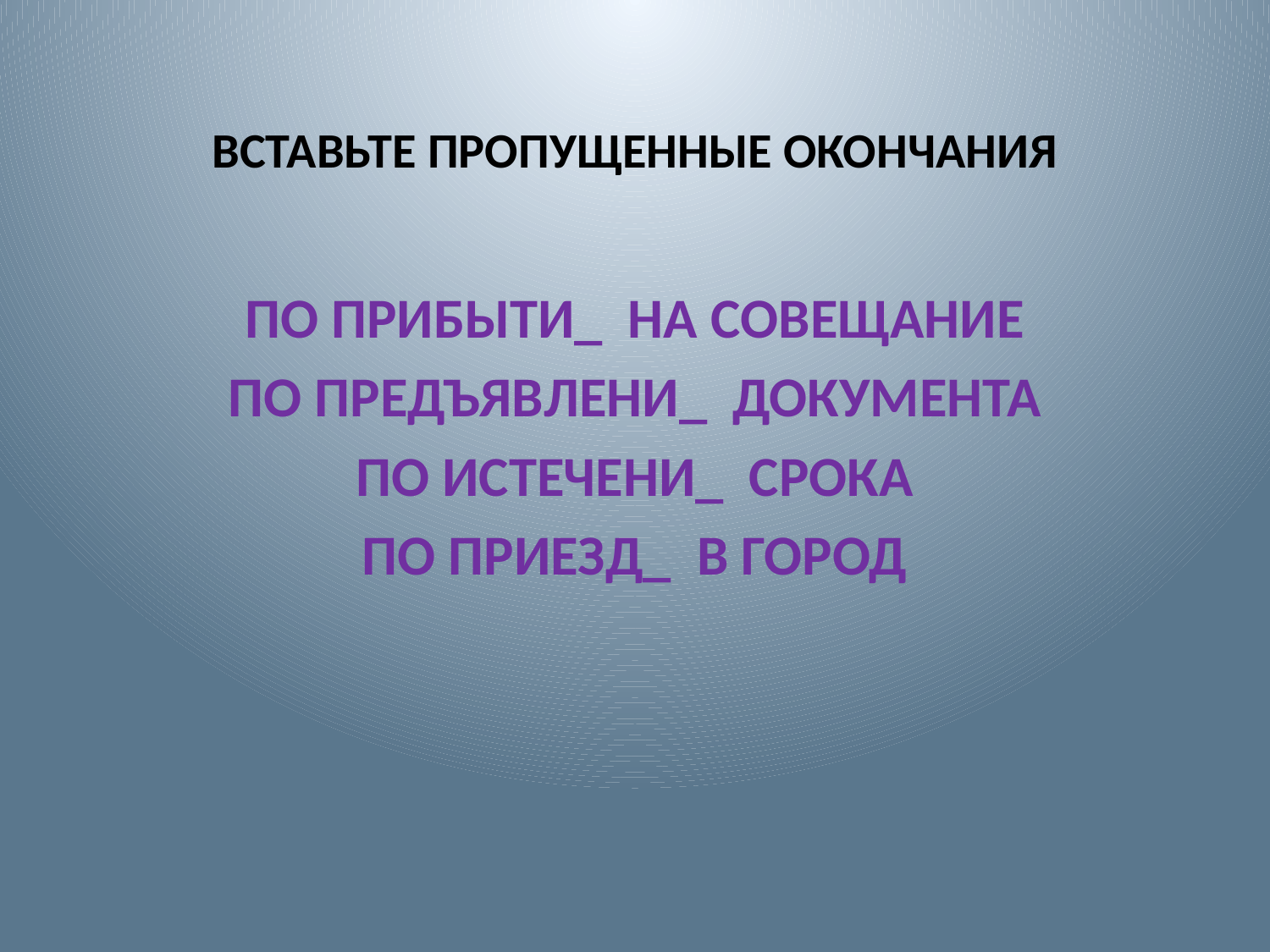

# ВСТАВЬТЕ ПРОПУЩЕННЫЕ ОКОНЧАНИЯ
ПО ПРИБЫТИ_  НА СОВЕЩАНИЕ
ПО ПРЕДЪЯВЛЕНИ_  ДОКУМЕНТА
ПО ИСТЕЧЕНИ_  СРОКА
ПО ПРИЕЗД_  В ГОРОД